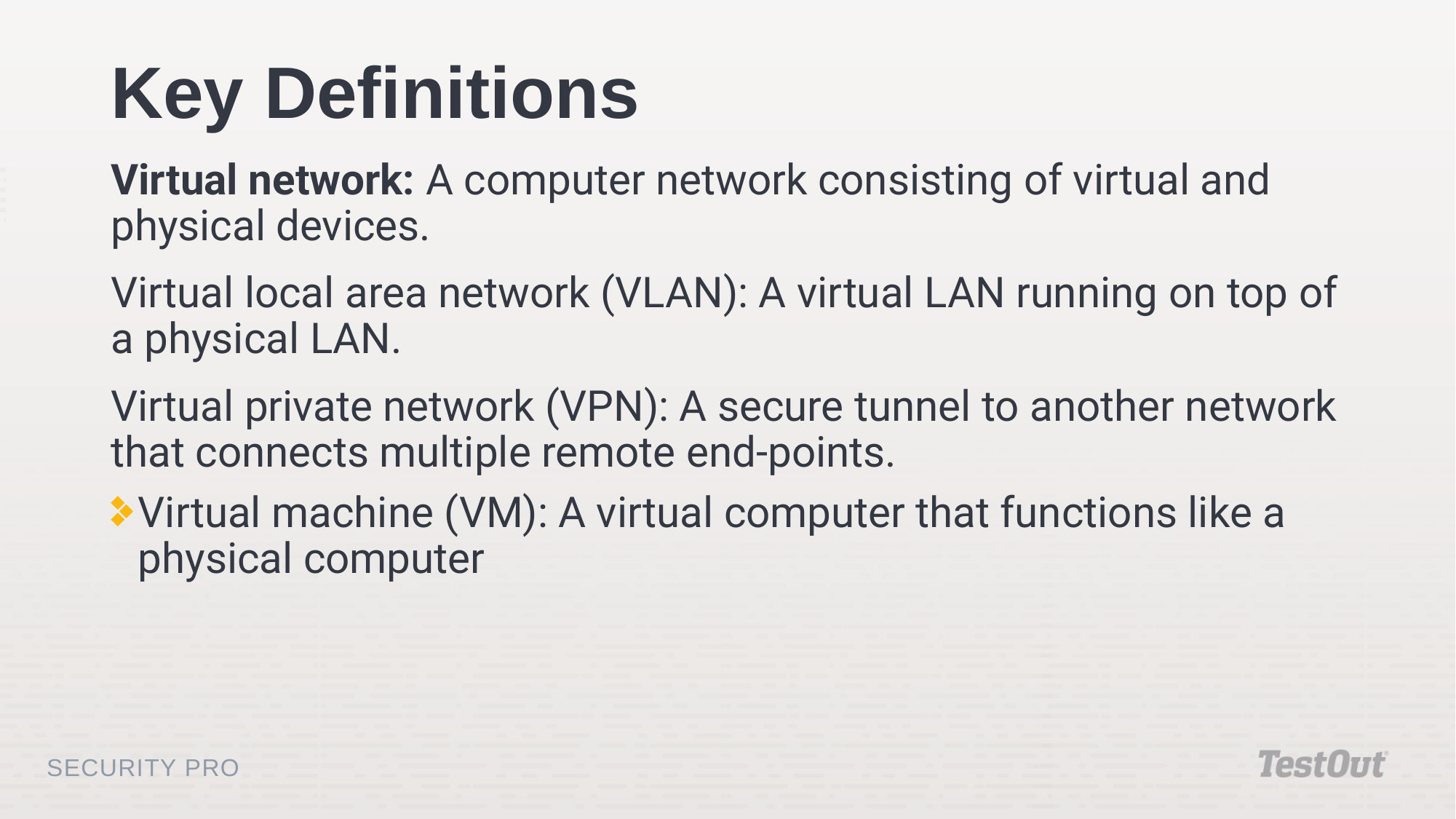

# Key Definitions
Virtual network: A computer network consisting of virtual and physical devices.
Virtual local area network (VLAN): A virtual LAN running on top of a physical LAN.
Virtual private network (VPN): A secure tunnel to another network that connects multiple remote end-points.
Virtual machine (VM): A virtual computer that functions like a physical computer
Security Pro